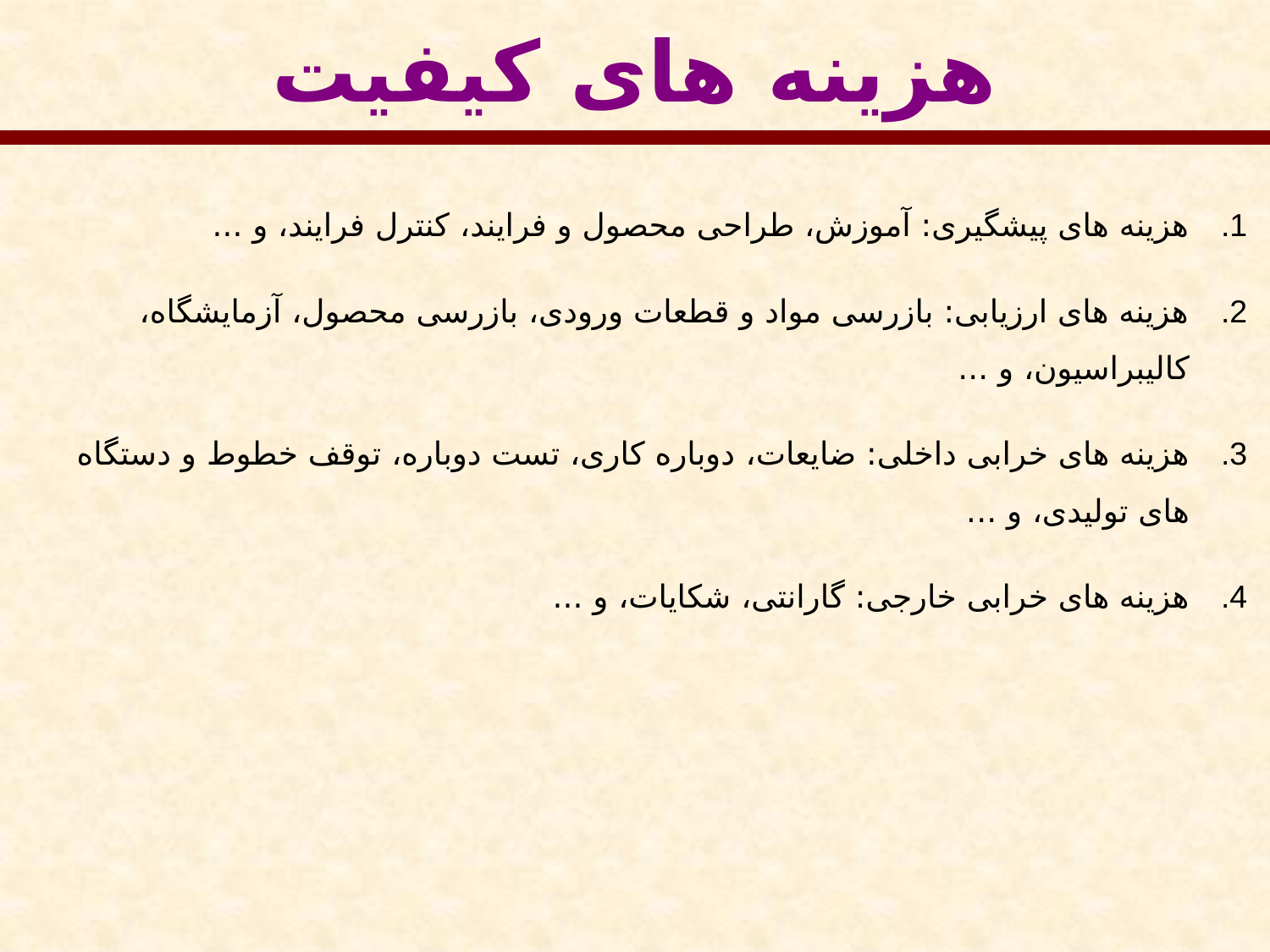

هزینه های کیفیت

هزینه های پیشگیری: آموزش، طراحی محصول و فرایند، کنترل فرایند، و ...
هزینه های ارزیابی: بازرسی مواد و قطعات ورودی، بازرسی محصول، آزمایشگاه، کالیبراسیون، و ...
هزینه های خرابی داخلی: ضایعات، دوباره کاری، تست دوباره، توقف خطوط و دستگاه های تولیدی، و ...
هزینه های خرابی خارجی: گارانتی، شکایات، و ...